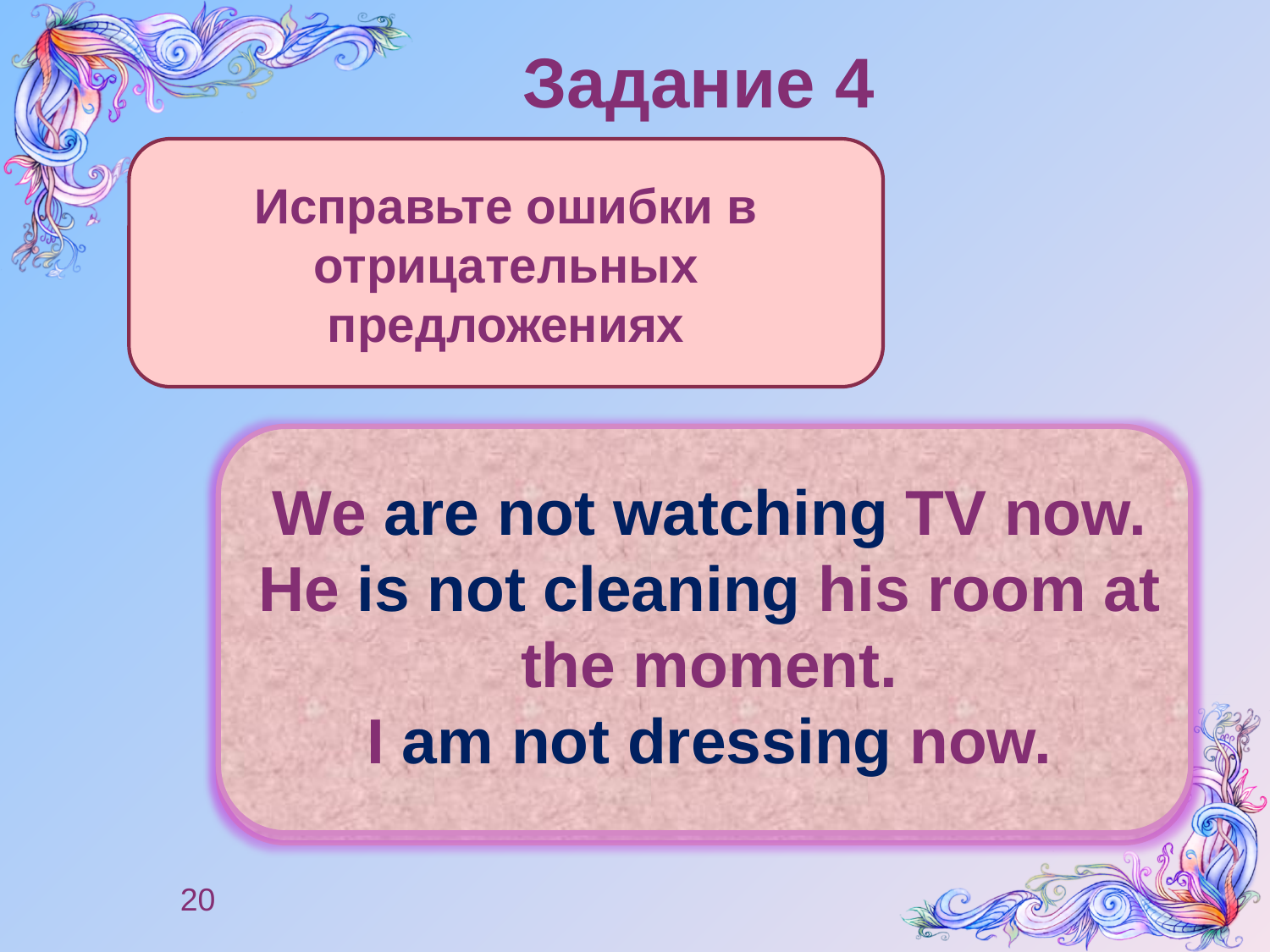

# Задание 4

Исправьте ошибки в отрицательных предложениях

We are not watching TV now.
He is not cleaning his room at the moment.
I am not dressing now.

We  not watch TV now.
He am not cleaning his room at the moment.
I not am dress now.

20